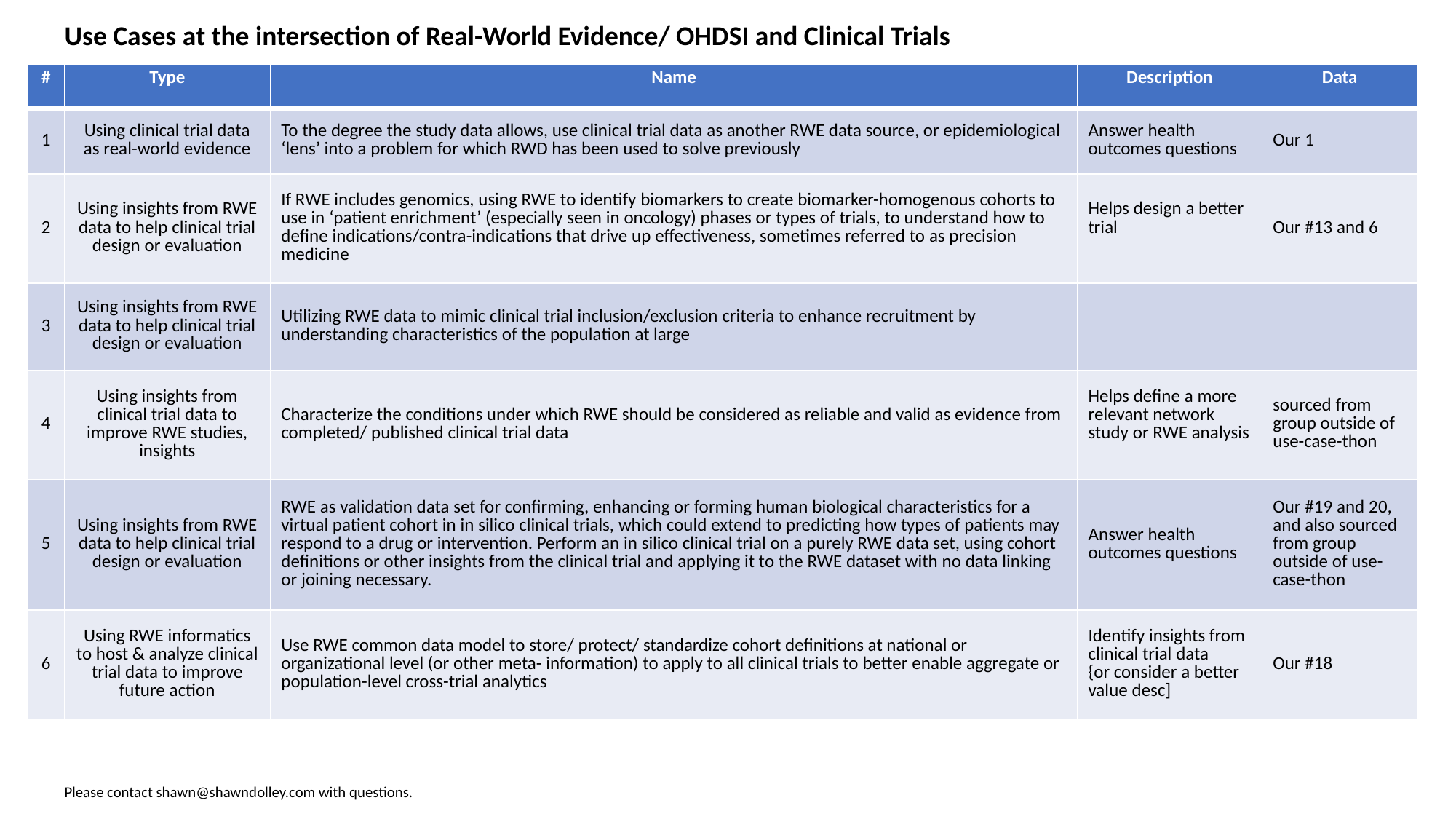

Use Cases at the intersection of Real-World Evidence/ OHDSI and Clinical Trials
| # | Type | Name | Description | Data |
| --- | --- | --- | --- | --- |
| 1 | Using clinical trial data as real-world evidence | To the degree the study data allows, use clinical trial data as another RWE data source, or epidemiological ‘lens’ into a problem for which RWD has been used to solve previously | Answer health outcomes questions | Our 1 |
| 2 | Using insights from RWE data to help clinical trial design or evaluation | If RWE includes genomics, using RWE to identify biomarkers to create biomarker-homogenous cohorts to use in ‘patient enrichment’ (especially seen in oncology) phases or types of trials, to understand how to define indications/contra-indications that drive up effectiveness, sometimes referred to as precision medicine | Helps design a better trial | Our #13 and 6 |
| 3 | Using insights from RWE data to help clinical trial design or evaluation | Utilizing RWE data to mimic clinical trial inclusion/exclusion criteria to enhance recruitment by understanding characteristics of the population at large |  |  |
| 4 | Using insights from clinical trial data to improve RWE studies, insights | Characterize the conditions under which RWE should be considered as reliable and valid as evidence from completed/ published clinical trial data | Helps define a more relevant network study or RWE analysis | sourced from group outside of use-case-thon |
| 5 | Using insights from RWE data to help clinical trial design or evaluation | RWE as validation data set for confirming, enhancing or forming human biological characteristics for a virtual patient cohort in in silico clinical trials, which could extend to predicting how types of patients may respond to a drug or intervention. Perform an in silico clinical trial on a purely RWE data set, using cohort definitions or other insights from the clinical trial and applying it to the RWE dataset with no data linking or joining necessary. | Answer health outcomes questions | Our #19 and 20, and also sourced from group outside of use-case-thon |
| 6 | Using RWE informatics to host & analyze clinical trial data to improve future action | Use RWE common data model to store/ protect/ standardize cohort definitions at national or organizational level (or other meta- information) to apply to all clinical trials to better enable aggregate or population-level cross-trial analytics | Identify insights from clinical trial data {or consider a better value desc] | Our #18 |
Please contact shawn@shawndolley.com with questions.